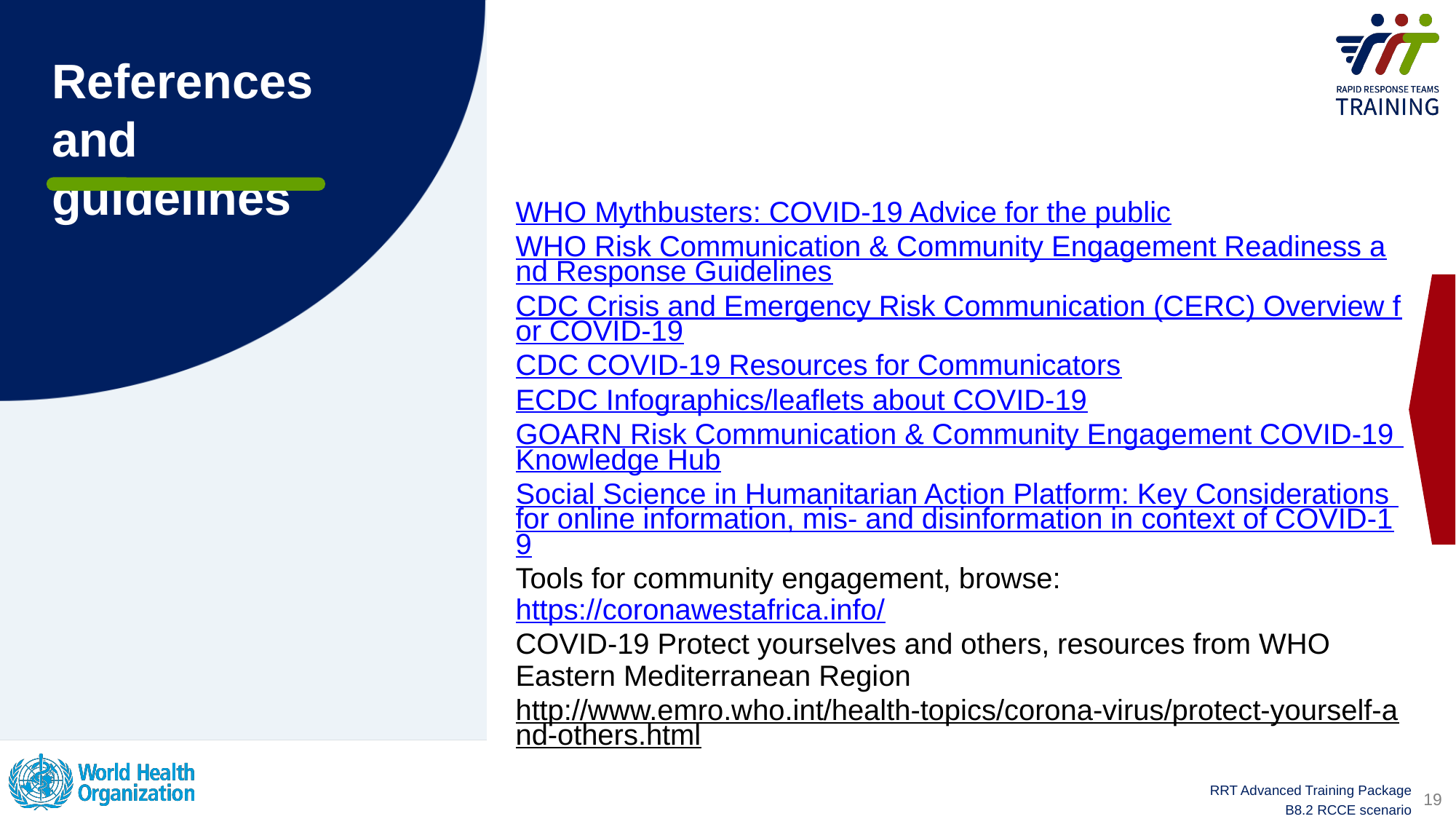

WHO Mythbusters: COVID-19 Advice for the public
WHO Risk Communication & Community Engagement Readiness and Response Guidelines
CDC Crisis and Emergency Risk Communication (CERC) Overview for COVID-19
CDC COVID-19 Resources for Communicators
ECDC Infographics/leaflets about COVID-19
GOARN Risk Communication & Community Engagement COVID-19 Knowledge Hub
Social Science in Humanitarian Action Platform: Key Considerations for online information, mis- and disinformation in context of COVID-19
Tools for community engagement, browse: https://coronawestafrica.info/
COVID-19 Protect yourselves and others, resources from WHO Eastern Mediterranean Region
http://www.emro.who.int/health-topics/corona-virus/protect-yourself-and-others.html